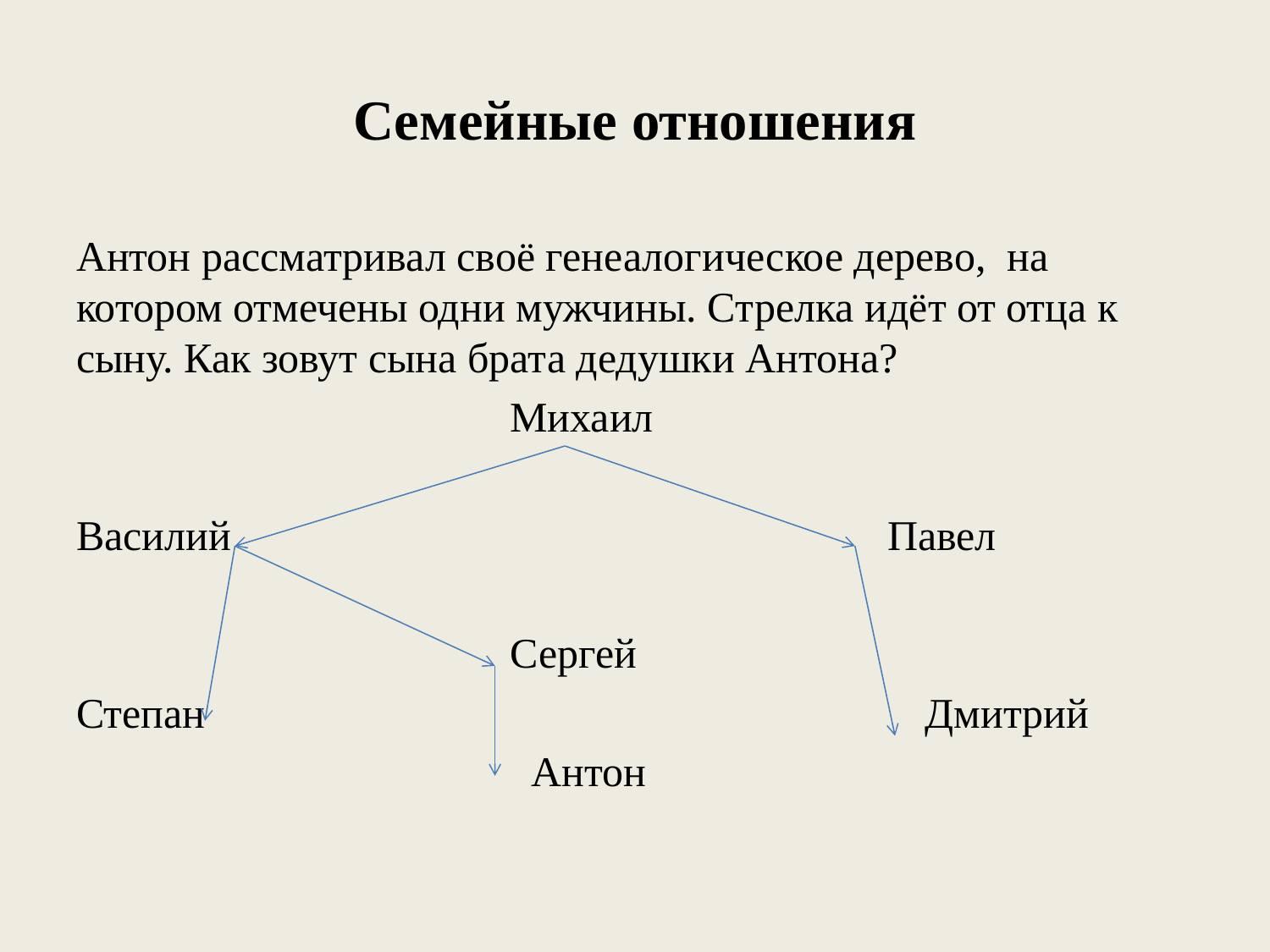

# Семейные отношения
Антон рассматривал своё генеалогическое дерево,  на котором отмечены одни мужчины. Стрелка идёт от отца к сыну. Как зовут сына брата дедушки Антона?
                                         Михаил

Василий                                                              Павел

                                         Сергей
Степан                                                                    Дмитрий
                                           Антон